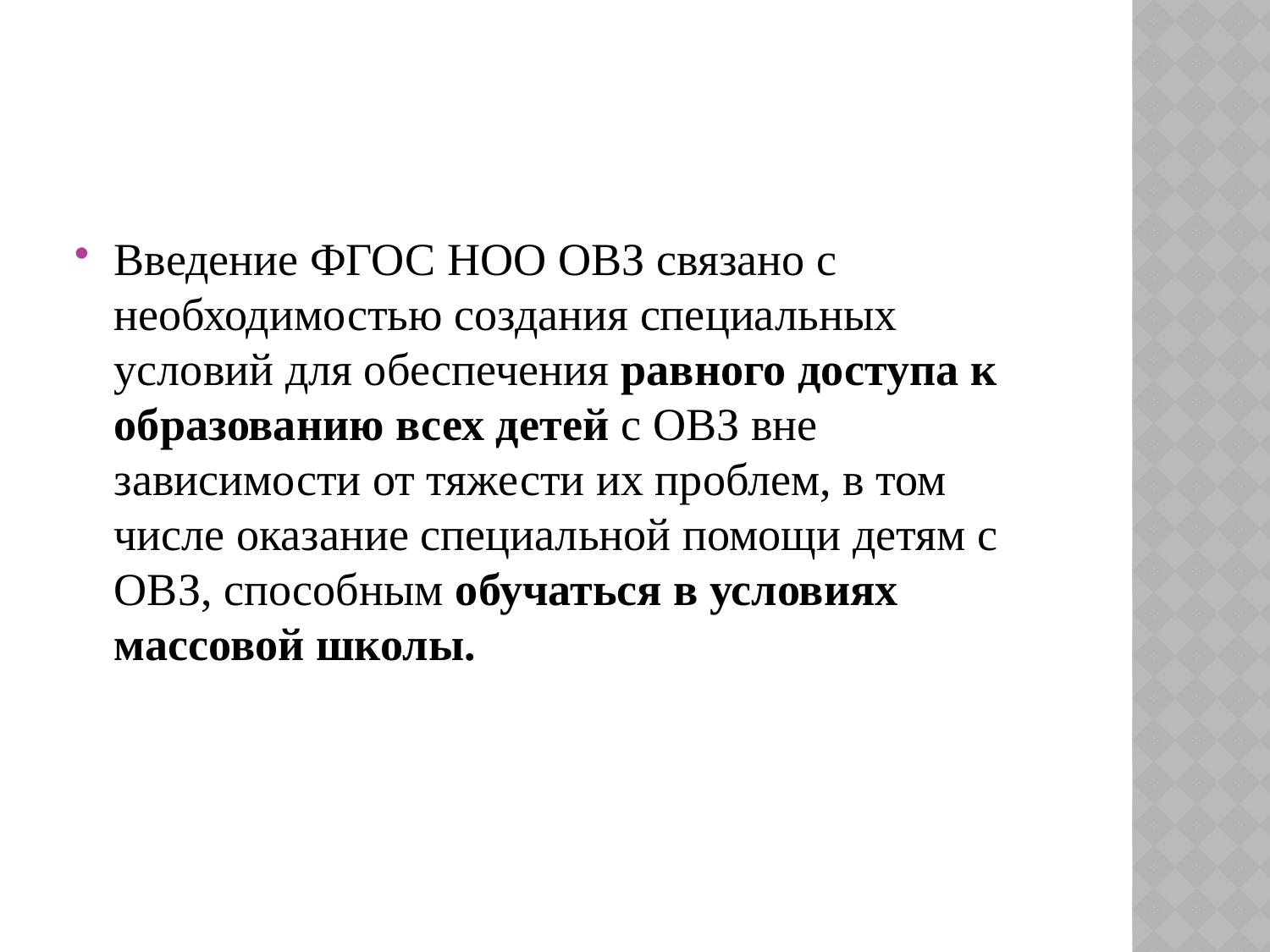

#
Введение ФГОС НОО ОВЗ связано с необходимостью создания специальных условий для обеспечения равного доступа к образованию всех детей с ОВЗ вне зависимости от тяжести их проблем, в том числе оказание специальной помощи детям с ОВЗ, способным обучаться в условиях массовой школы.